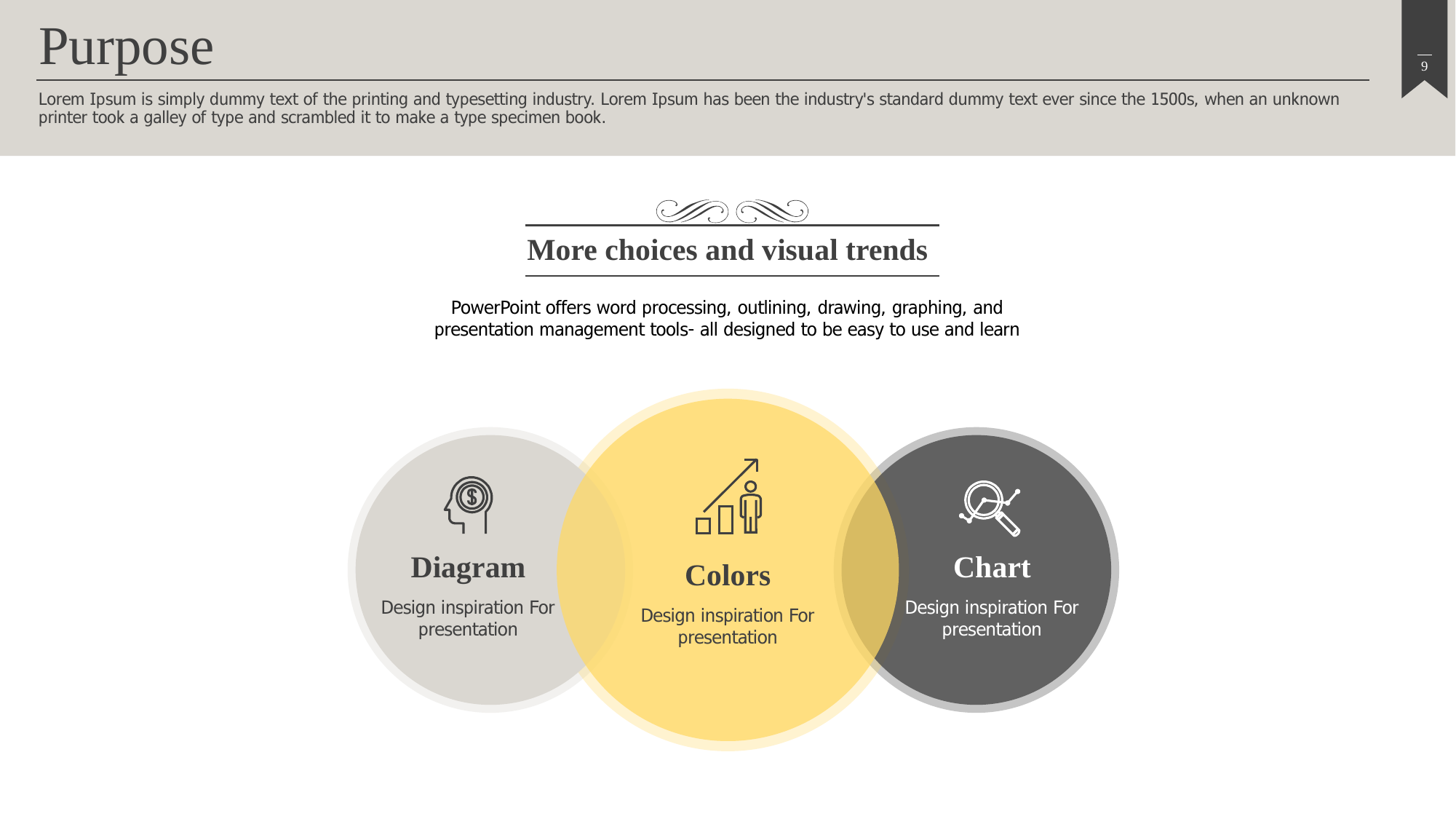

Purpose
Lorem Ipsum is simply dummy text of the printing and typesetting industry. Lorem Ipsum has been the industry's standard dummy text ever since the 1500s, when an unknown printer took a galley of type and scrambled it to make a type specimen book.

More choices and visual trends
PowerPoint offers word processing, outlining, drawing, graphing, and presentation management tools- all designed to be easy to use and learn

Diagram
Chart
Colors
Design inspiration For presentation
Design inspiration For presentation
Design inspiration For presentation